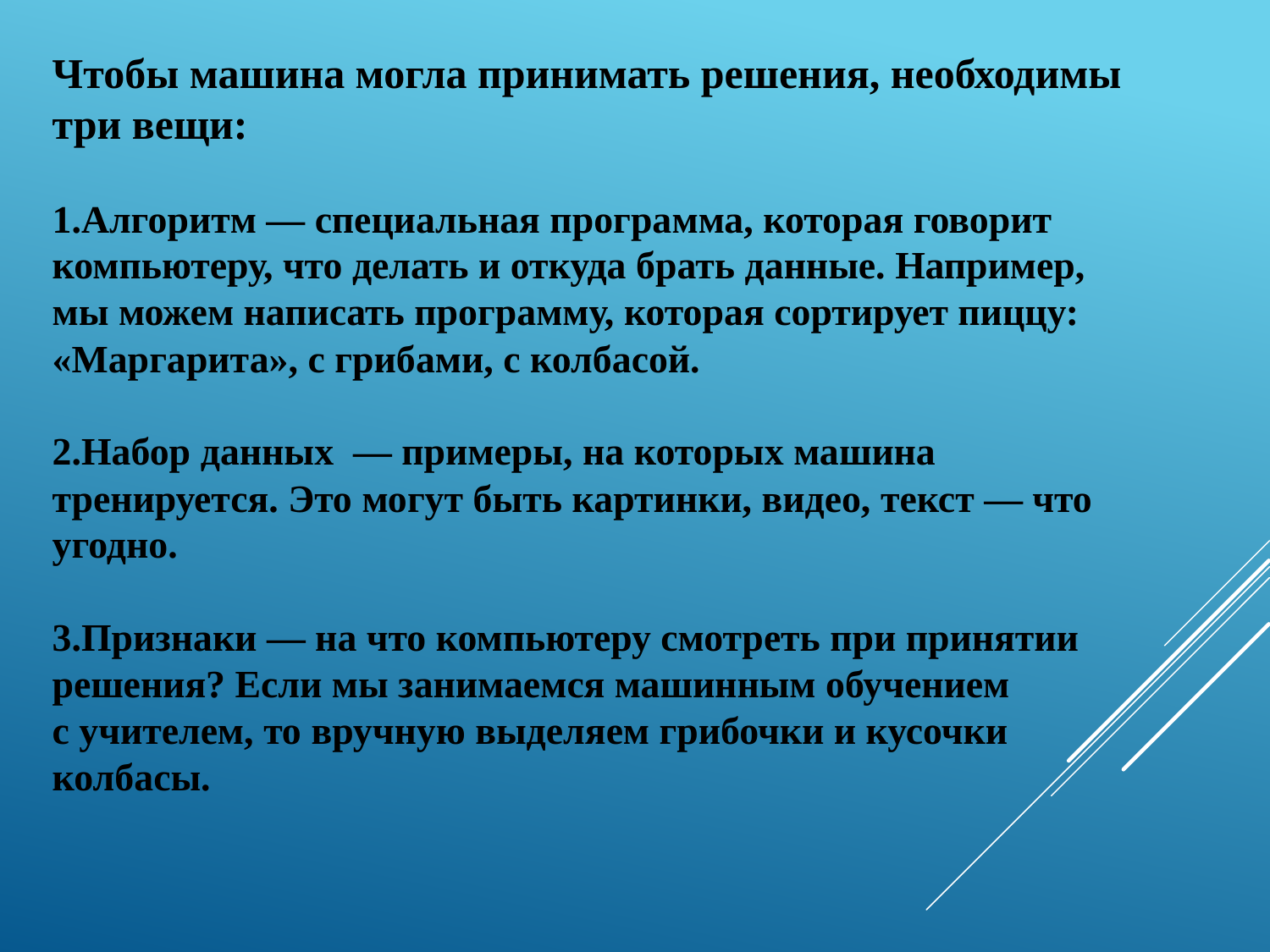

Чтобы машина могла принимать решения, необходимы три вещи:

1.Алгоритм — специальная программа, которая говорит компьютеру, что делать и откуда брать данные. Например, мы можем написать программу, которая сортирует пиццу: «Маргарита», с грибами, с колбасой.

2.Набор данных  — примеры, на которых машина тренируется. Это могут быть картинки, видео, текст — что угодно.

3.Признаки — на что компьютеру смотреть при принятии решения? Если мы занимаемся машинным обучением с учителем, то вручную выделяем грибочки и кусочки колбасы.